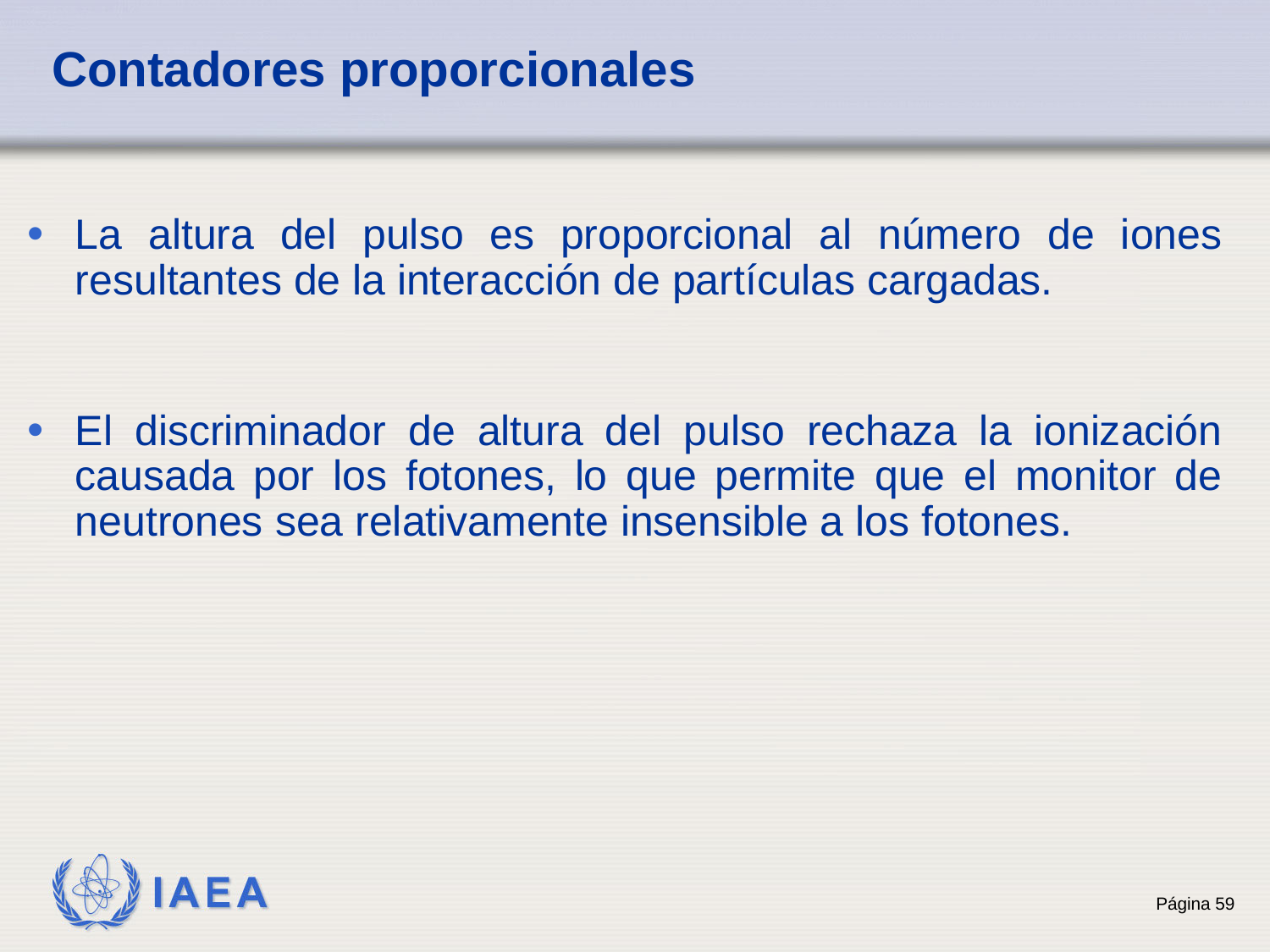

# Contadores proporcionales
La altura del pulso es proporcional al número de iones resultantes de la interacción de partículas cargadas.

El discriminador de altura del pulso rechaza la ionización causada por los fotones, lo que permite que el monitor de neutrones sea relativamente insensible a los fotones.

59